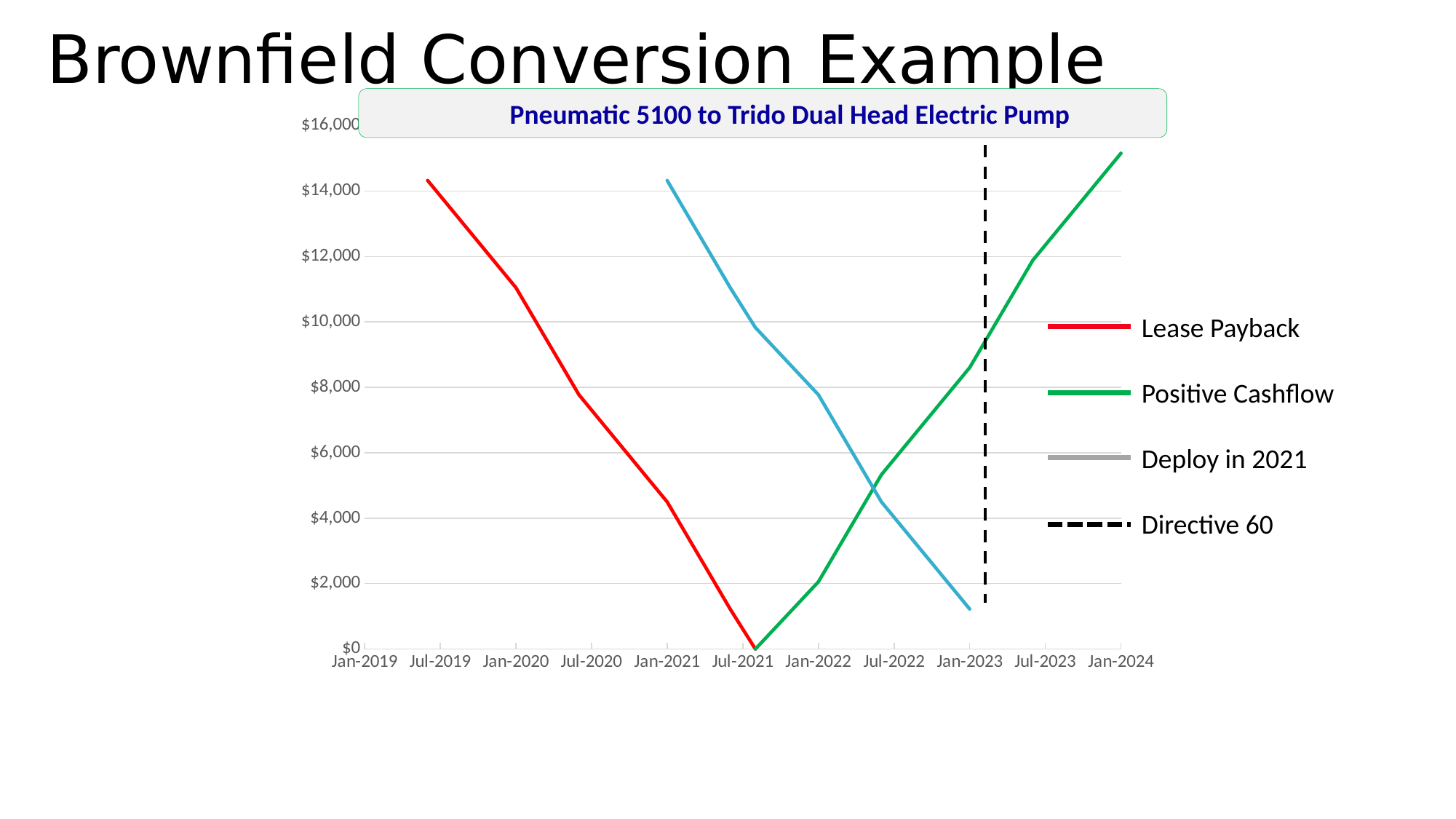

# Brownfield Conversion Example
Pneumatic 5100 to Trido Dual Head Electric Pump

### Chart

| Category | Lease Payback | Generate Cashflow | Deploy in 2021 |
|---|---|---|---|
| 43466 | None | None | None |
| 43617 | 14323.0 | None | None |
| 43831 | 11047.5 | None | None |
| 43983 | 7772.0 | None | None |
| 44197 | 4496.5 | None | 14323.0 |
| 44348 | 1221.0 | None | 11047.5 |
| 44416 | 0.0 | 0.0 | 9827.0 |
| 44562 | None | 2054.5 | 7772.0 |
| 44713 | None | 5330.0 | 4496.5 |
| 44927 | None | 8605.5 | 1221.0 |
| 45078 | None | 11881.0 | None |
| 45292 | None | 15156.5 | None |
|  | None | None | None |
Lease Payback

Positive Cashflow

Deploy in 2021

Directive 60